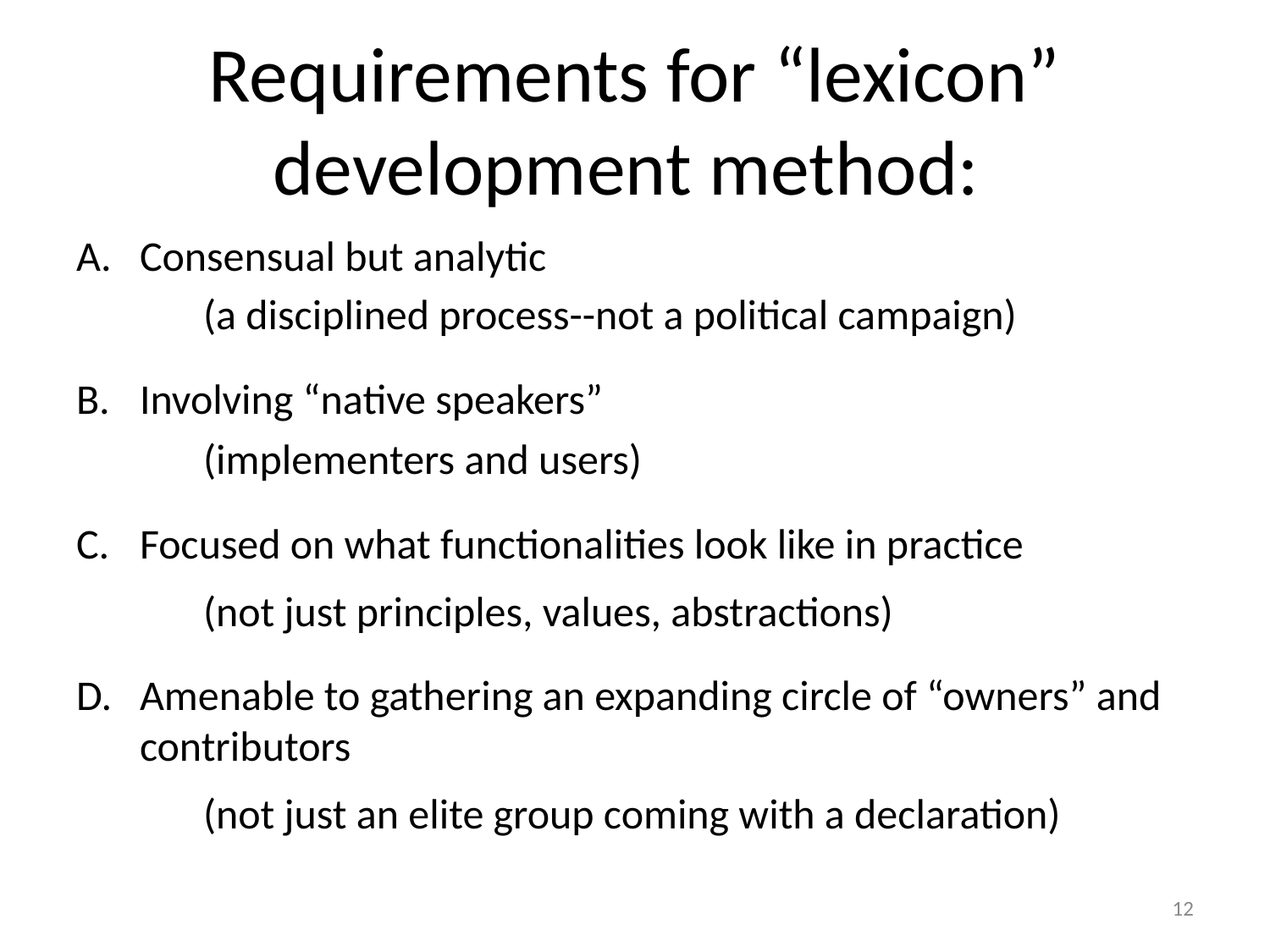

# Requirements for “lexicon” development method:
Consensual but analytic
(a disciplined process--not a political campaign)
Involving “native speakers”
(implementers and users)
Focused on what functionalities look like in practice
(not just principles, values, abstractions)
Amenable to gathering an expanding circle of “owners” and contributors
(not just an elite group coming with a declaration)

12